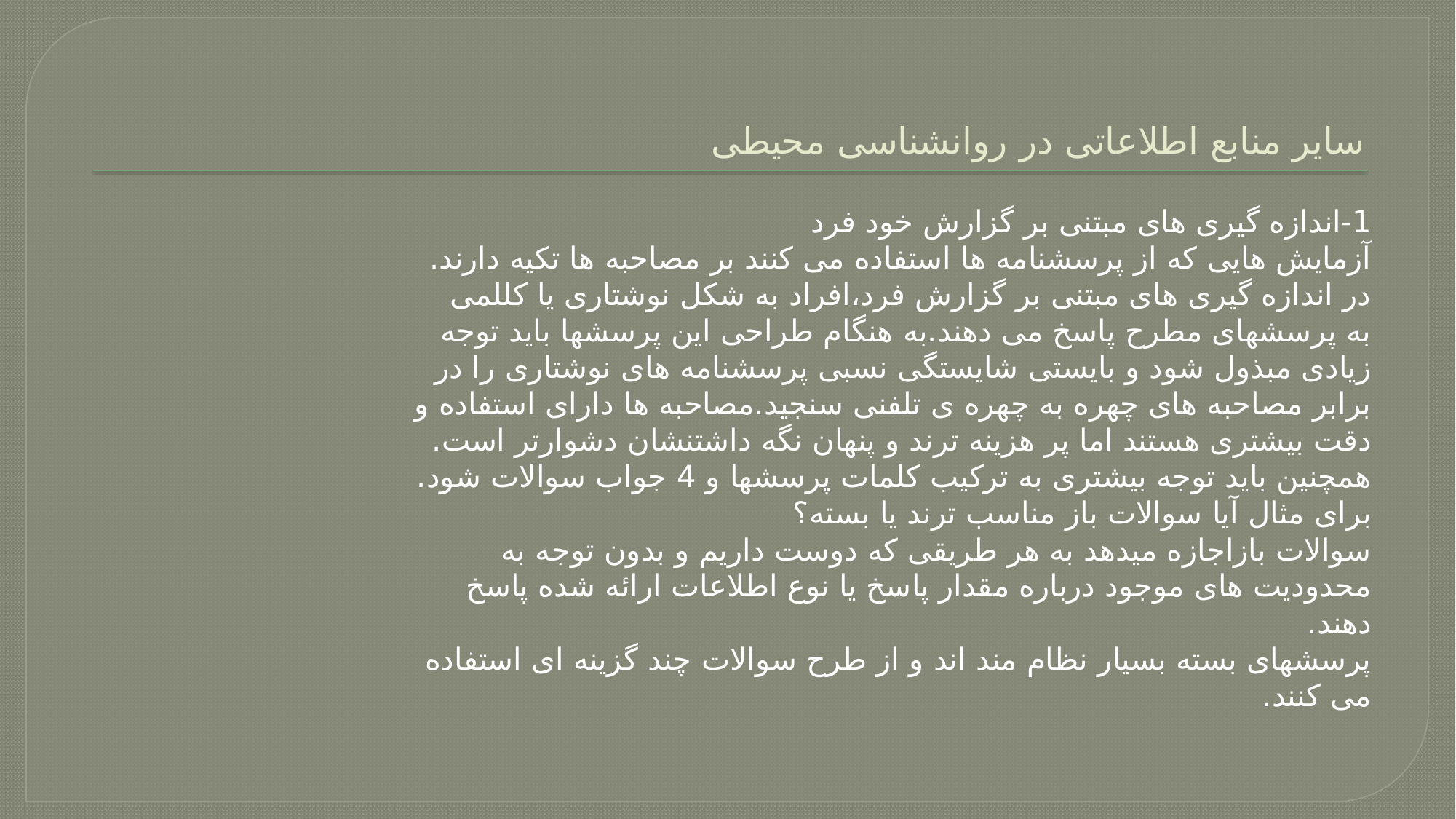

# سایر منابع اطلاعاتی در روانشناسی محیطی
1-اندازه گیری های مبتنی بر گزارش خود فرد
آزمایش هایی که از پرسشنامه ها استفاده می کنند بر مصاحبه ها تکیه دارند.
در اندازه گیری های مبتنی بر گزارش فرد،افراد به شکل نوشتاری یا کللمی
به پرسشهای مطرح پاسخ می دهند.به هنگام طراحی این پرسشها باید توجه
زیادی مبذول شود و بایستی شایستگی نسبی پرسشنامه های نوشتاری را در
برابر مصاحبه های چهره به چهره ی تلفنی سنجید.مصاحبه ها دارای استفاده و
دقت بیشتری هستند اما پر هزینه ترند و پنهان نگه داشتنشان دشوارتر است.
همچنین باید توجه بیشتری به ترکیب کلمات پرسشها و 4 جواب سوالات شود.
برای مثال آیا سوالات باز مناسب ترند یا بسته؟
سوالات بازاجازه میدهد به هر طریقی که دوست داریم و بدون توجه به
محدودیت های موجود درباره مقدار پاسخ یا نوع اطلاعات ارائه شده پاسخ
دهند.
پرسشهای بسته بسیار نظام مند اند و از طرح سوالات چند گزینه ای استفاده
می کنند.